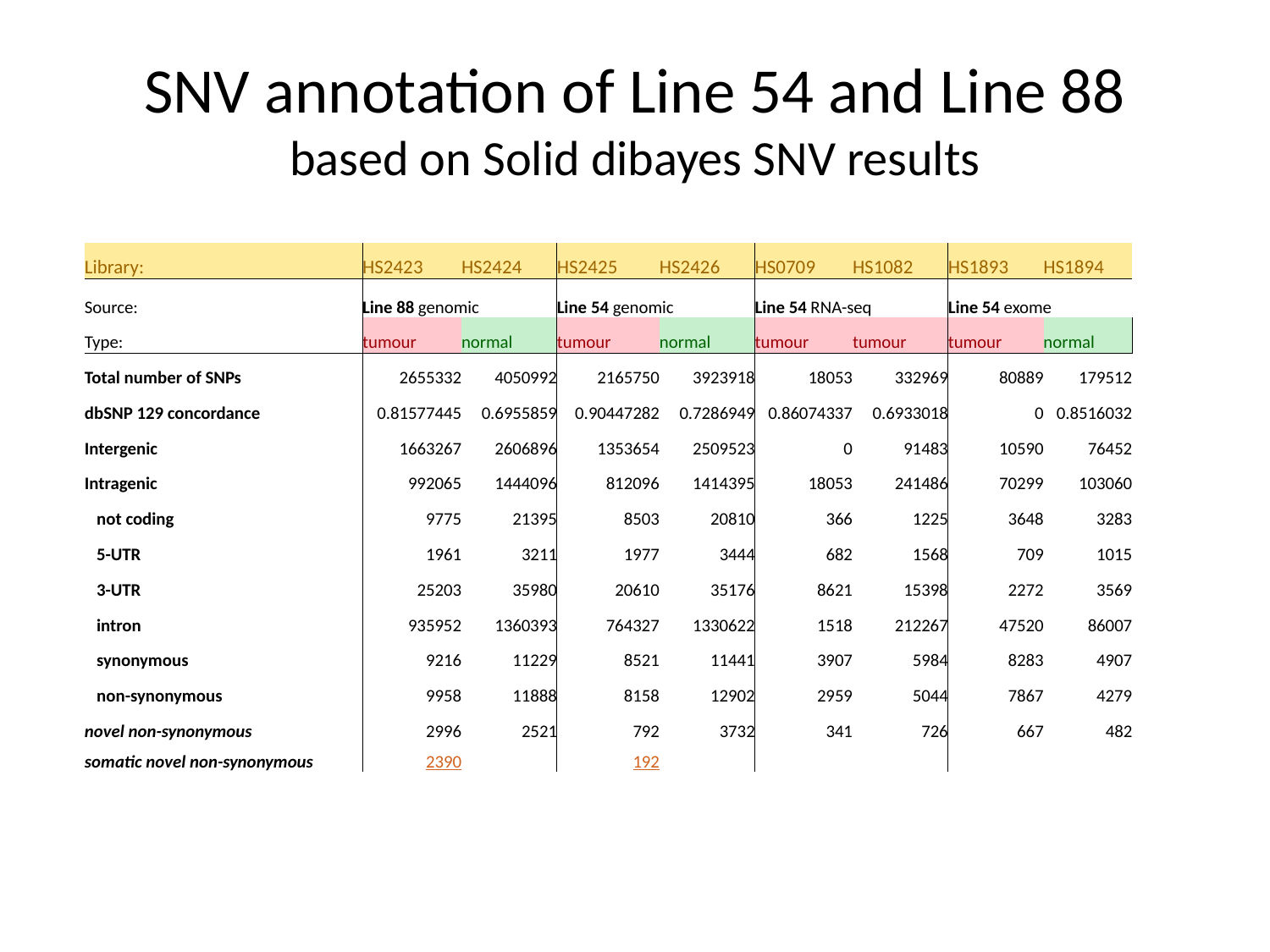

SNV annotation of Line 54 and Line 88
based on Solid dibayes SNV results
| Library: | HS2423 | HS2424 | HS2425 | HS2426 | HS0709 | HS1082 | HS1893 | HS1894 |
| --- | --- | --- | --- | --- | --- | --- | --- | --- |
| Source: | Line 88 genomic |  | Line 54 genomic |  | Line 54 RNA-seq |  | Line 54 exome |  |
| Type: | tumour | normal | tumour | normal | tumour | tumour | tumour | normal |
| Total number of SNPs | 2655332 | 4050992 | 2165750 | 3923918 | 18053 | 332969 | 80889 | 179512 |
| dbSNP 129 concordance | 0.81577445 | 0.6955859 | 0.90447282 | 0.7286949 | 0.86074337 | 0.6933018 | 0 | 0.8516032 |
| Intergenic | 1663267 | 2606896 | 1353654 | 2509523 | 0 | 91483 | 10590 | 76452 |
| Intragenic | 992065 | 1444096 | 812096 | 1414395 | 18053 | 241486 | 70299 | 103060 |
| not coding | 9775 | 21395 | 8503 | 20810 | 366 | 1225 | 3648 | 3283 |
| 5-UTR | 1961 | 3211 | 1977 | 3444 | 682 | 1568 | 709 | 1015 |
| 3-UTR | 25203 | 35980 | 20610 | 35176 | 8621 | 15398 | 2272 | 3569 |
| intron | 935952 | 1360393 | 764327 | 1330622 | 1518 | 212267 | 47520 | 86007 |
| synonymous | 9216 | 11229 | 8521 | 11441 | 3907 | 5984 | 8283 | 4907 |
| non-synonymous | 9958 | 11888 | 8158 | 12902 | 2959 | 5044 | 7867 | 4279 |
| novel non-synonymous | 2996 | 2521 | 792 | 3732 | 341 | 726 | 667 | 482 |
| somatic novel non-synonymous | 2390 |  | 192 |  |  |  |  |  |